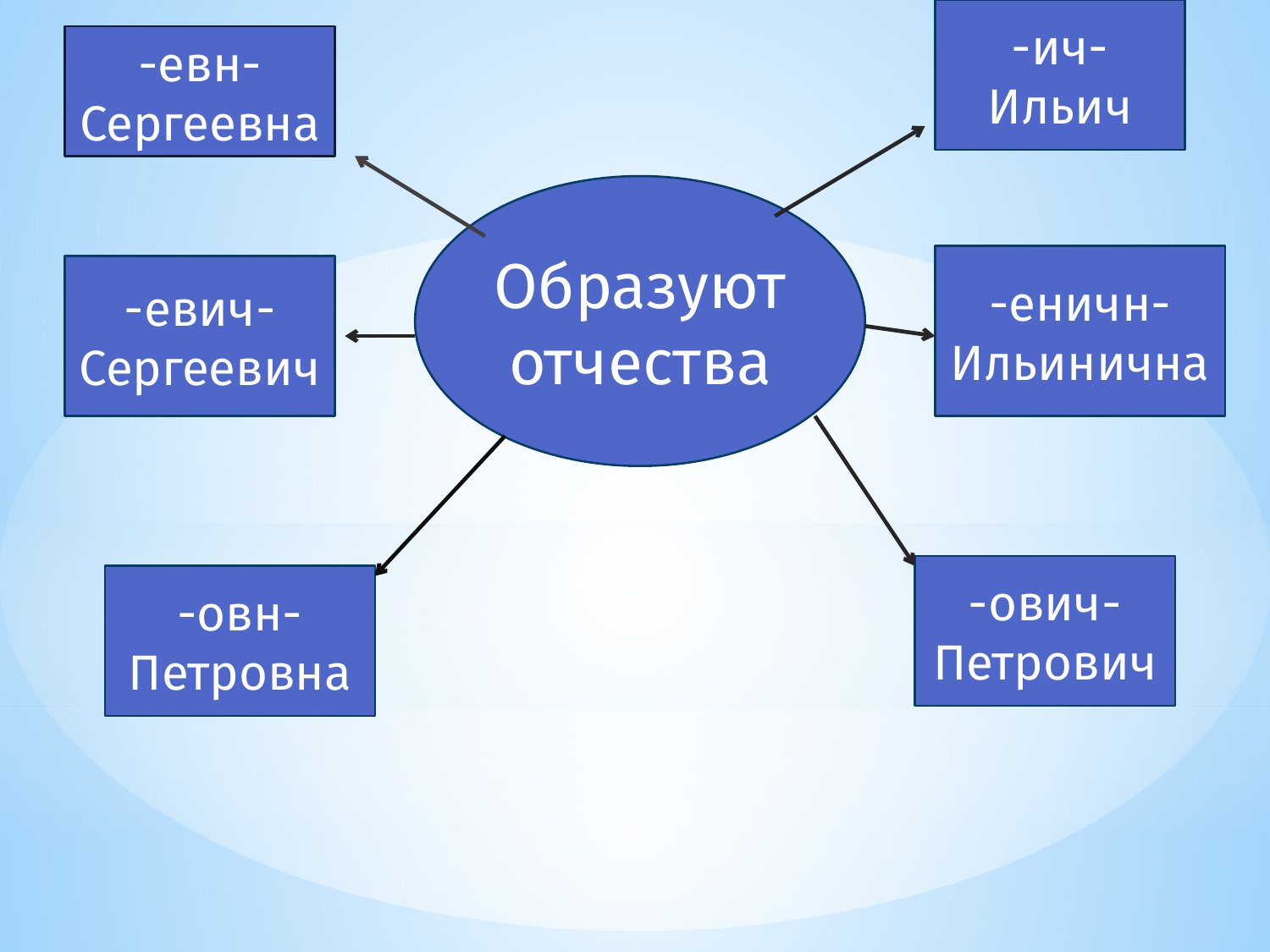

-ич-
Ильич
-евн-
Сергеевна
Образуют отчества
-еничн-
Ильинична
-евич-
Сергеевич
-ович-
Петрович
-овн-
Петровна